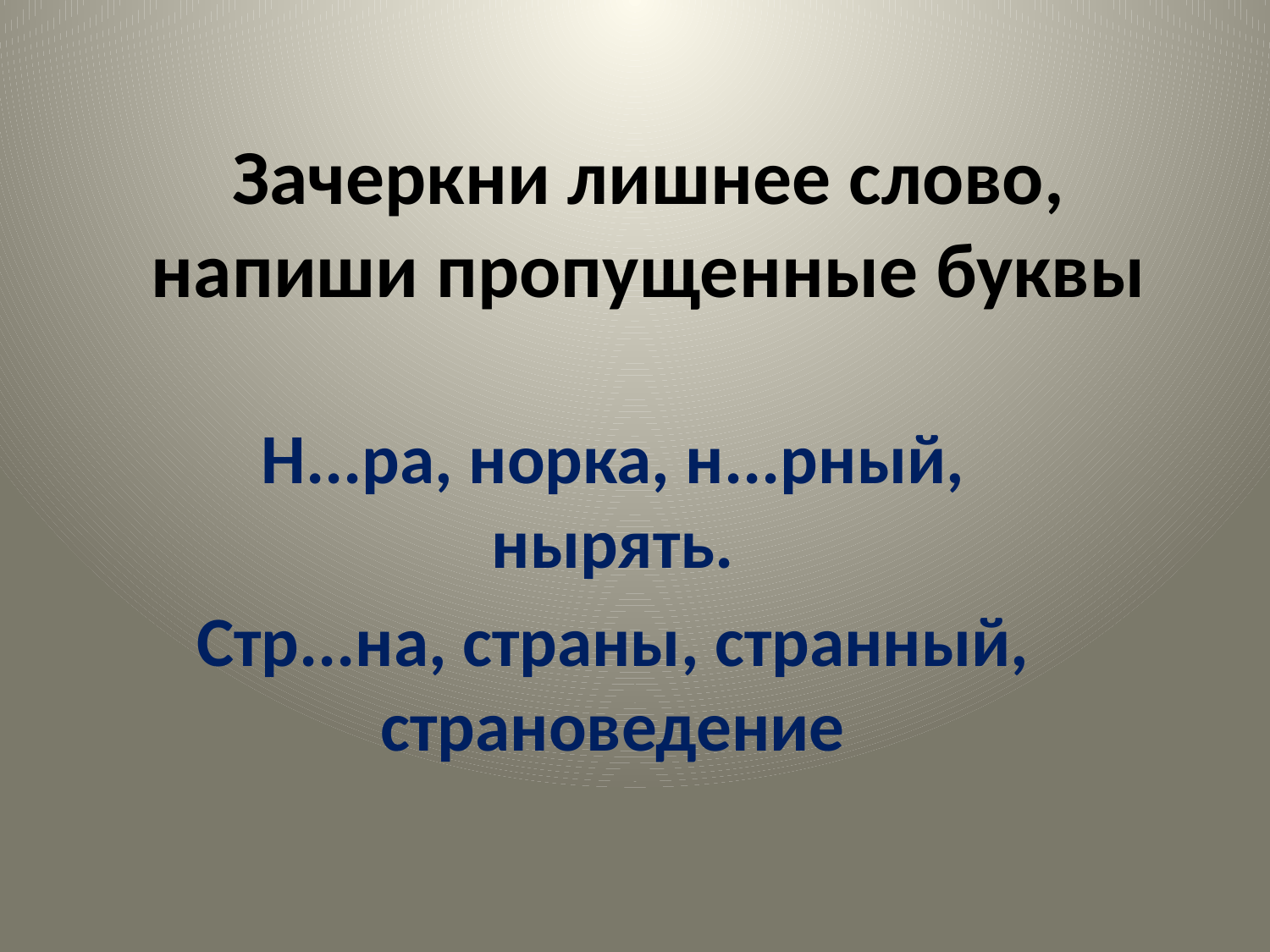

# Зачеркни лишнее слово, напиши пропущенные буквы
Н...ра, норка, н...рный, нырять.
Стр...на, страны, странный, страноведение